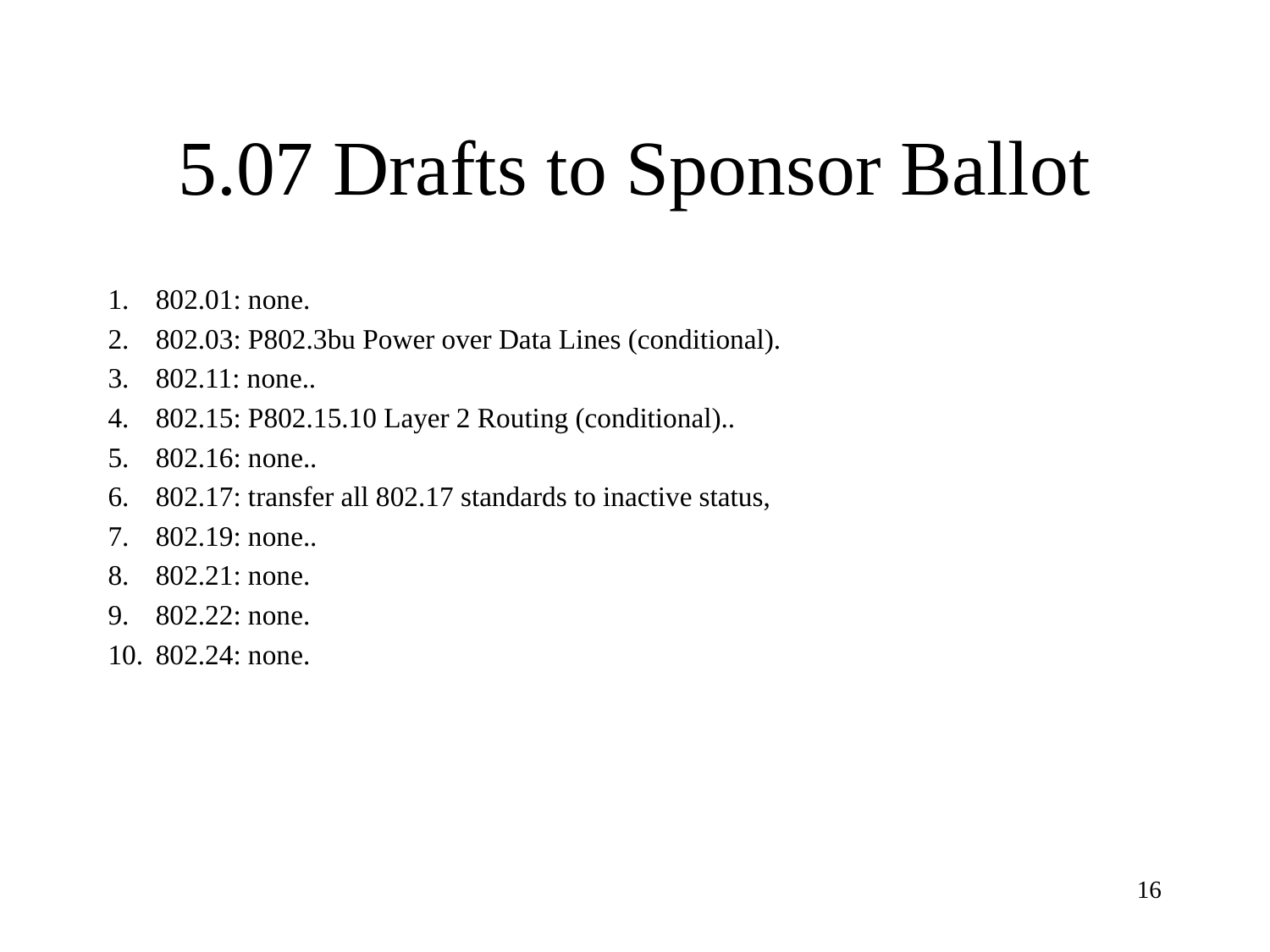

# 5.07 Drafts to Sponsor Ballot
802.01: none.
802.03: P802.3bu Power over Data Lines (conditional).
802.11: none..
802.15: P802.15.10 Layer 2 Routing (conditional)..
802.16: none..
802.17: transfer all 802.17 standards to inactive status,
802.19: none..
802.21: none.
802.22: none.
802.24: none.

16